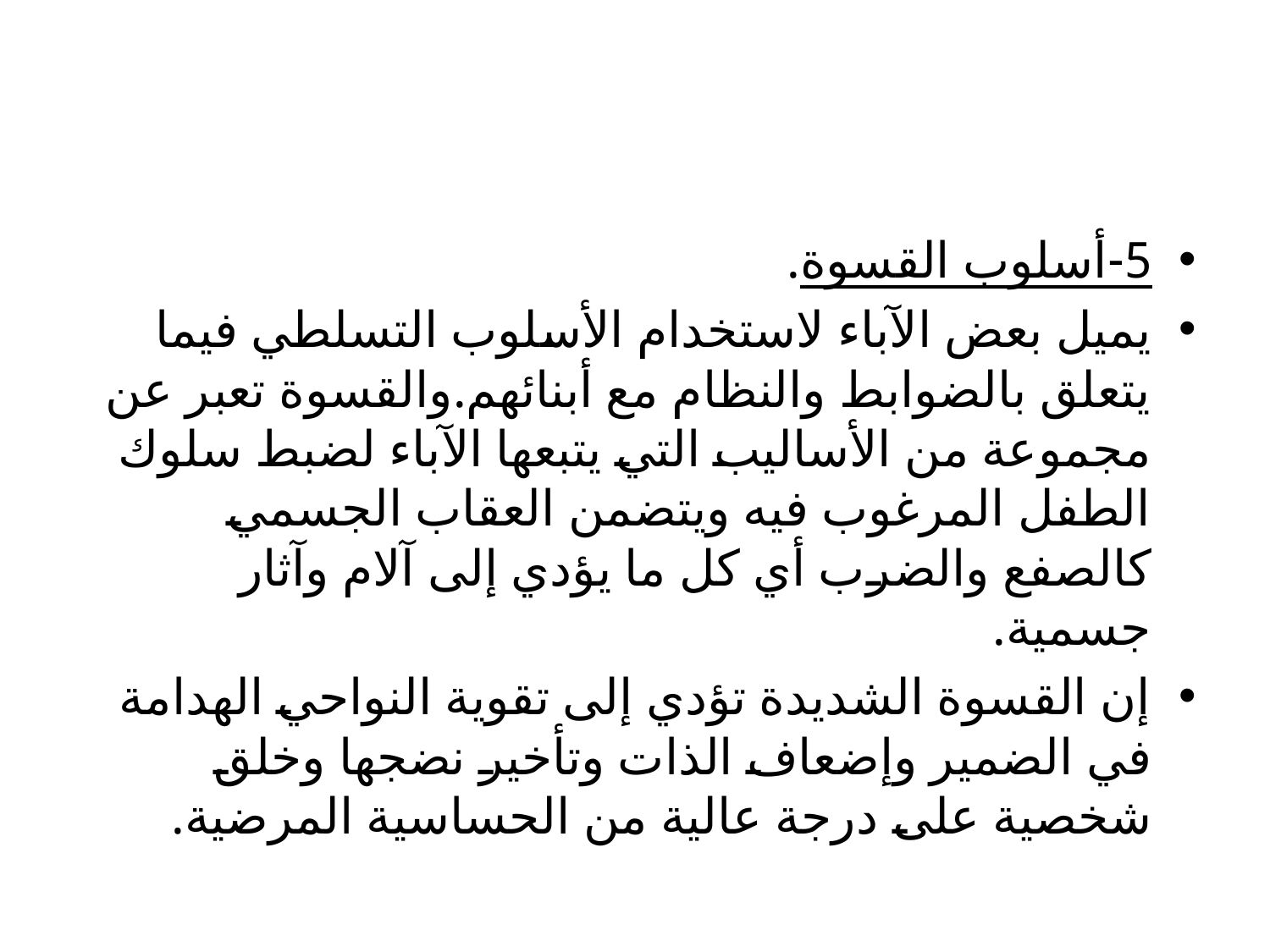

#
5-أسلوب القسوة.
يميل بعض الآباء لاستخدام الأسلوب التسلطي فيما يتعلق بالضوابط والنظام مع أبنائهم.والقسوة تعبر عن مجموعة من الأساليب التي يتبعها الآباء لضبط سلوك الطفل المرغوب فيه ويتضمن العقاب الجسمي كالصفع والضرب أي كل ما يؤدي إلى آلام وآثار جسمية.
إن القسوة الشديدة تؤدي إلى تقوية النواحي الهدامة في الضمير وإضعاف الذات وتأخير نضجها وخلق شخصية على درجة عالية من الحساسية المرضية.